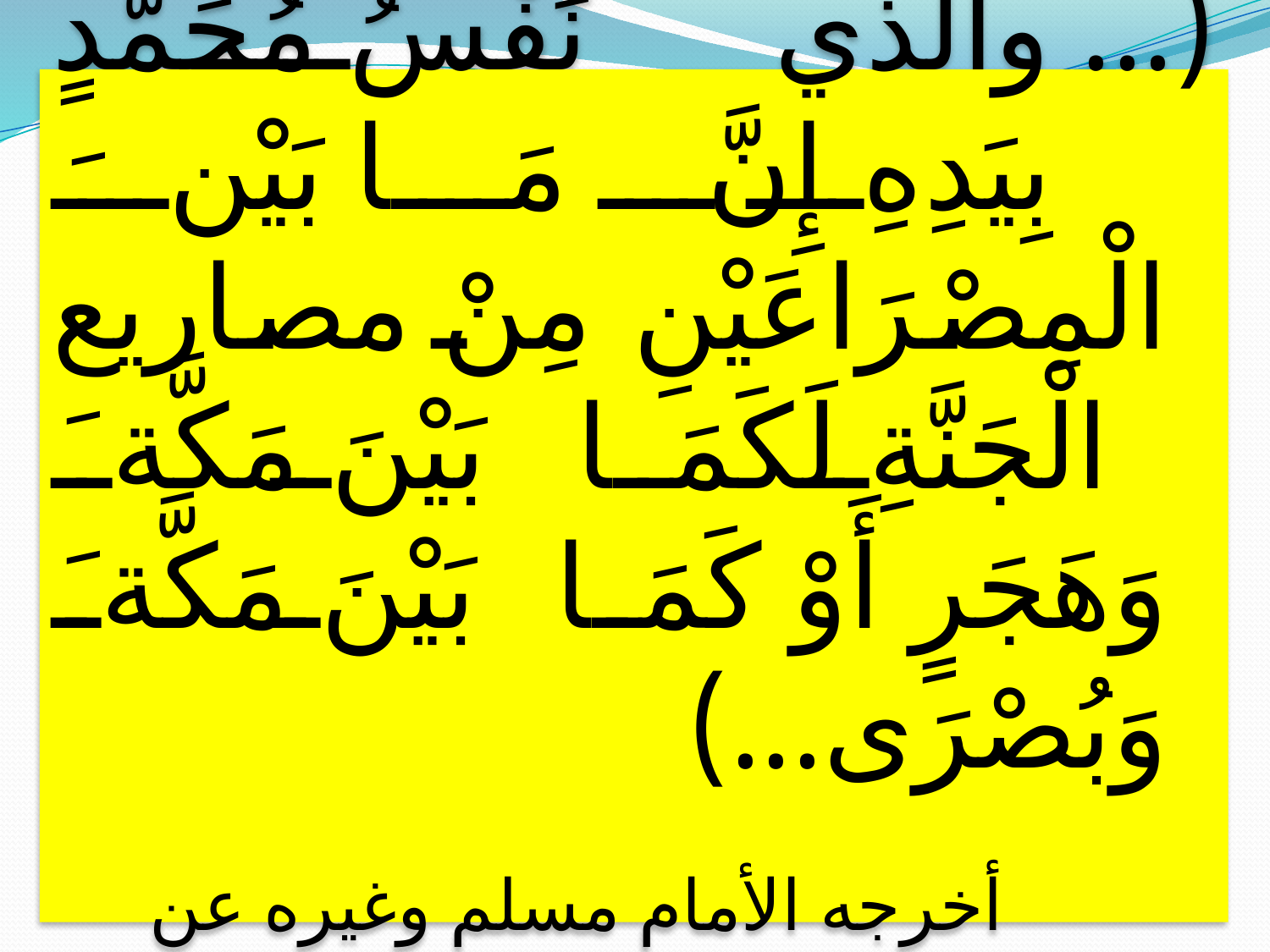

(... والذي نَفْسُ مُحَمَّدٍ بِيَدِهِ إِنَّ مَا بَيْنَ الْمِصْرَاعَيْنِ مِنْ مصاريع الْجَنَّةِ لَكَمَا بَيْنَ مَكَّةَ وَهَجَرٍ أَوْ كَمَا بَيْنَ مَكَّةَ وَبُصْرَى...)
       أخرجه الأمام مسلم وغيره عن أبي هريرة